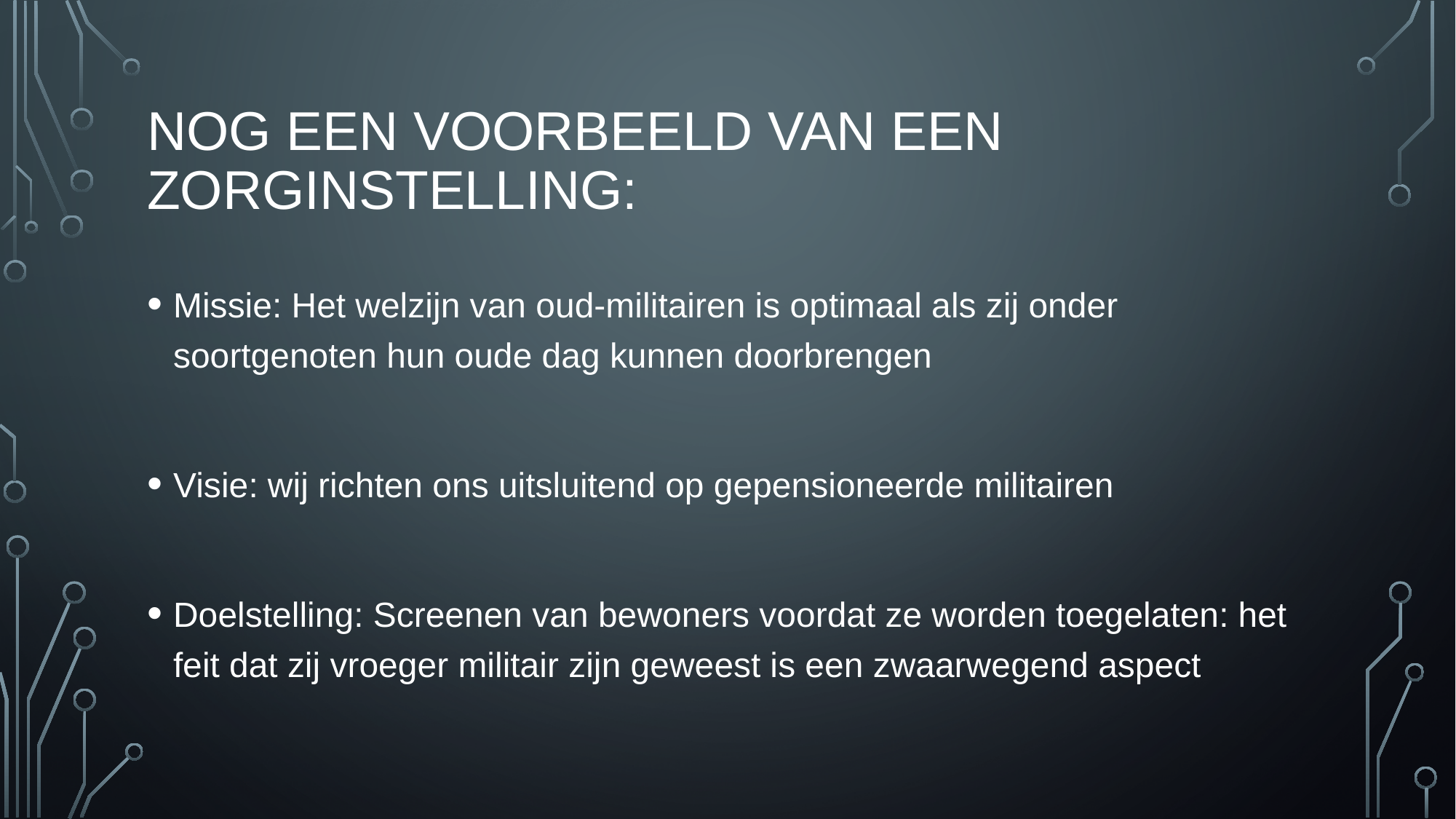

# Nog een voorbeeld van een zorginstelling:
Missie: Het welzijn van oud-militairen is optimaal als zij onder soortgenoten hun oude dag kunnen doorbrengen

Visie: wij richten ons uitsluitend op gepensioneerde militairen

Doelstelling: Screenen van bewoners voordat ze worden toegelaten: het feit dat zij vroeger militair zijn geweest is een zwaarwegend aspect